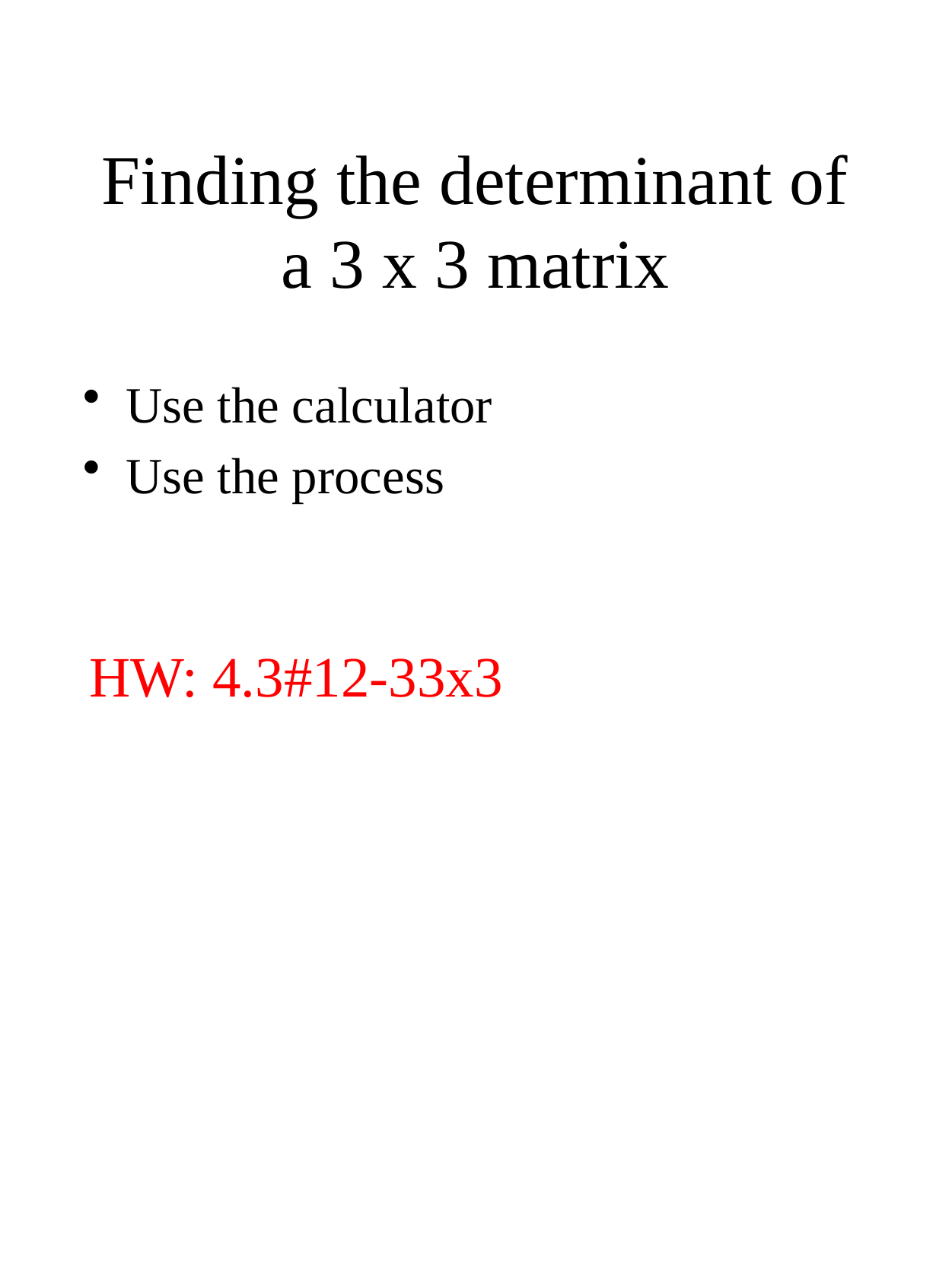

# Finding the determinant of a 3 x 3 matrix
Use the calculator
Use the process
HW: 4.3#12-33x3